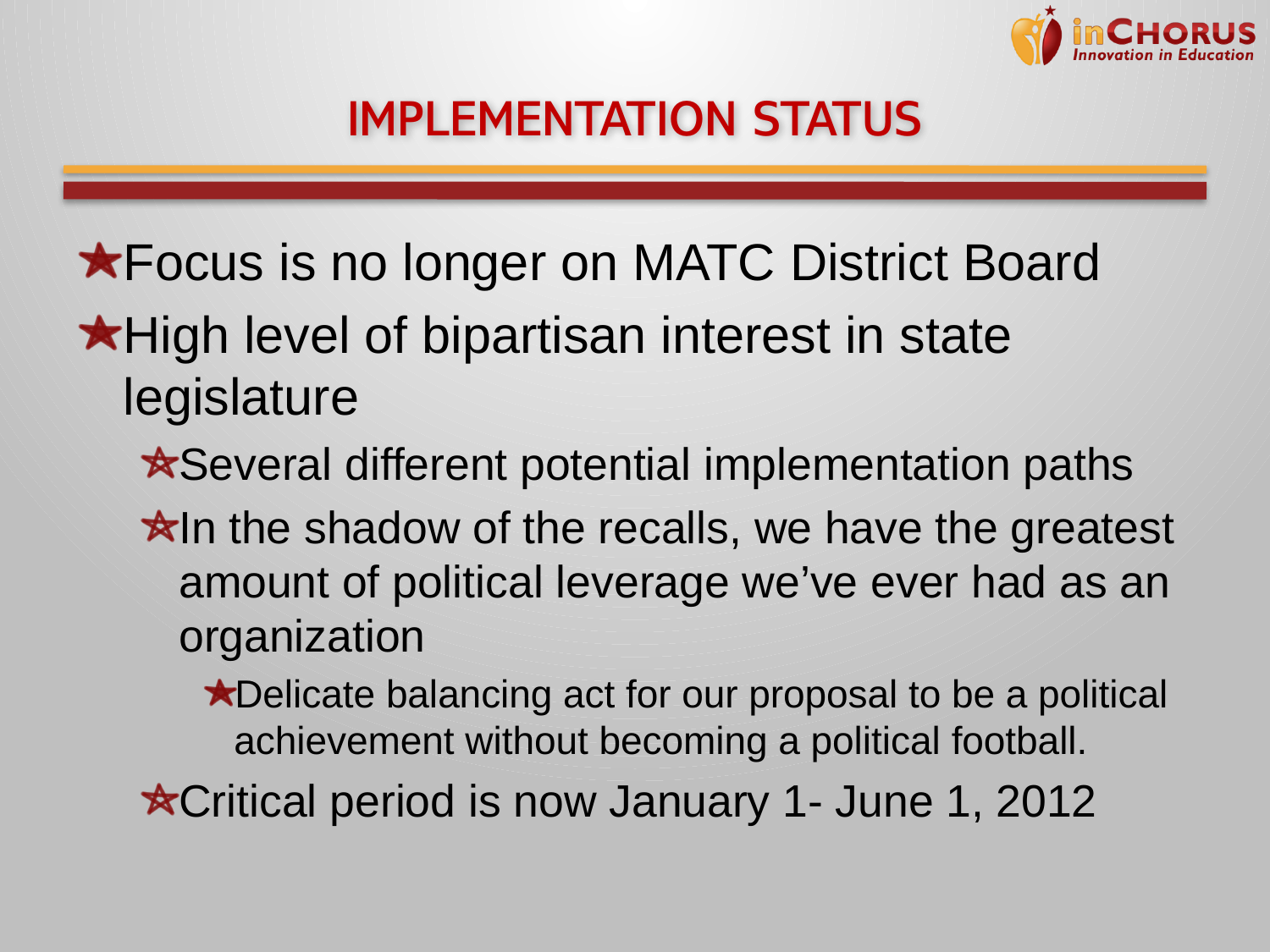

# Implementation status
Focus is no longer on MATC District Board
High level of bipartisan interest in state legislature
Several different potential implementation paths
In the shadow of the recalls, we have the greatest amount of political leverage we’ve ever had as an organization
Delicate balancing act for our proposal to be a political achievement without becoming a political football.
Critical period is now January 1- June 1, 2012